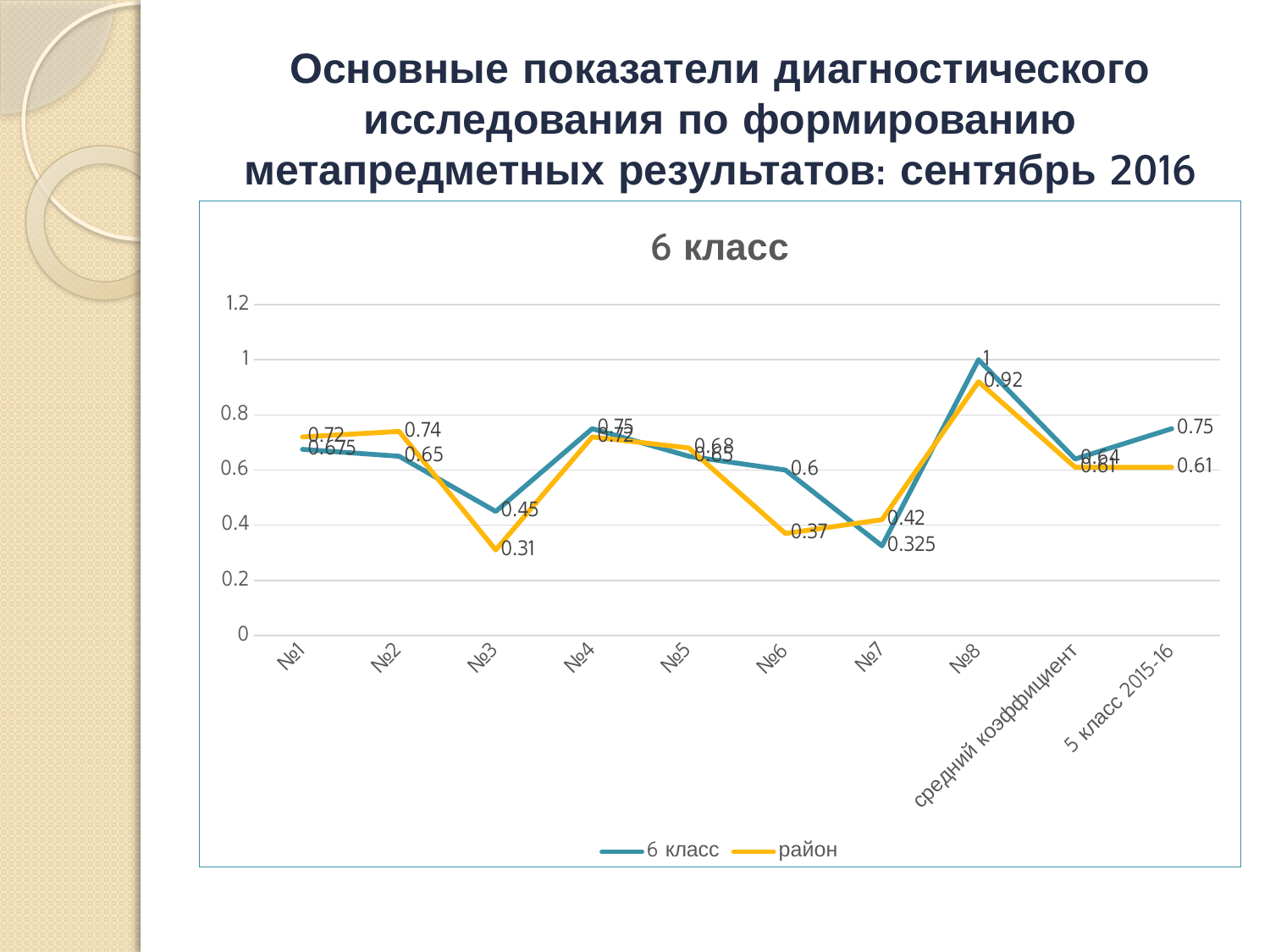

# Основные показатели диагностического исследования по формированию метапредметных результатов: сентябрь 2016

### Chart: 6 класс

| Category | 6 класс | район |
|---|---|---|
| №1 | 0.675 | 0.72 |
| №2 | 0.65 | 0.74 |
| №3 | 0.45 | 0.31 |
| №4 | 0.75 | 0.72 |
| №5 | 0.65 | 0.68 |
| №6 | 0.6 | 0.37 |
| №7 | 0.325 | 0.42 |
| №8 | 1.0 | 0.92 |
| средний коэффициент | 0.64 | 0.61 |
| 5 класс 2015-16 | 0.75 | 0.61 |